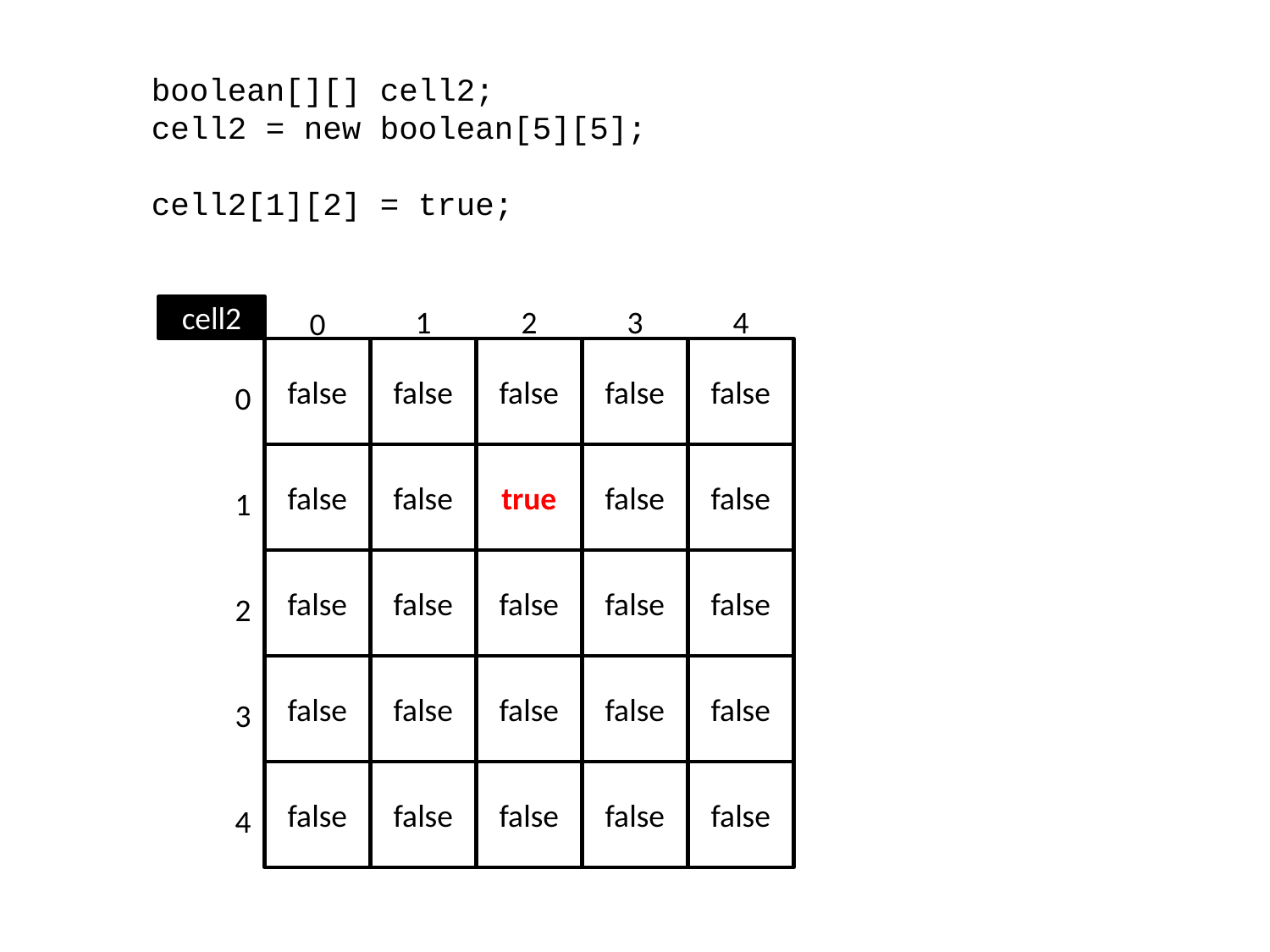

boolean[][] cell2;
cell2 = new boolean[5][5];

cell2[1][2] = true;
cell2
1
2
3
4
0
false
false
false
false
false
0
false
false
true
false
false
1
false
false
false
false
false
2
false
false
false
false
false
3
false
false
false
false
false
4